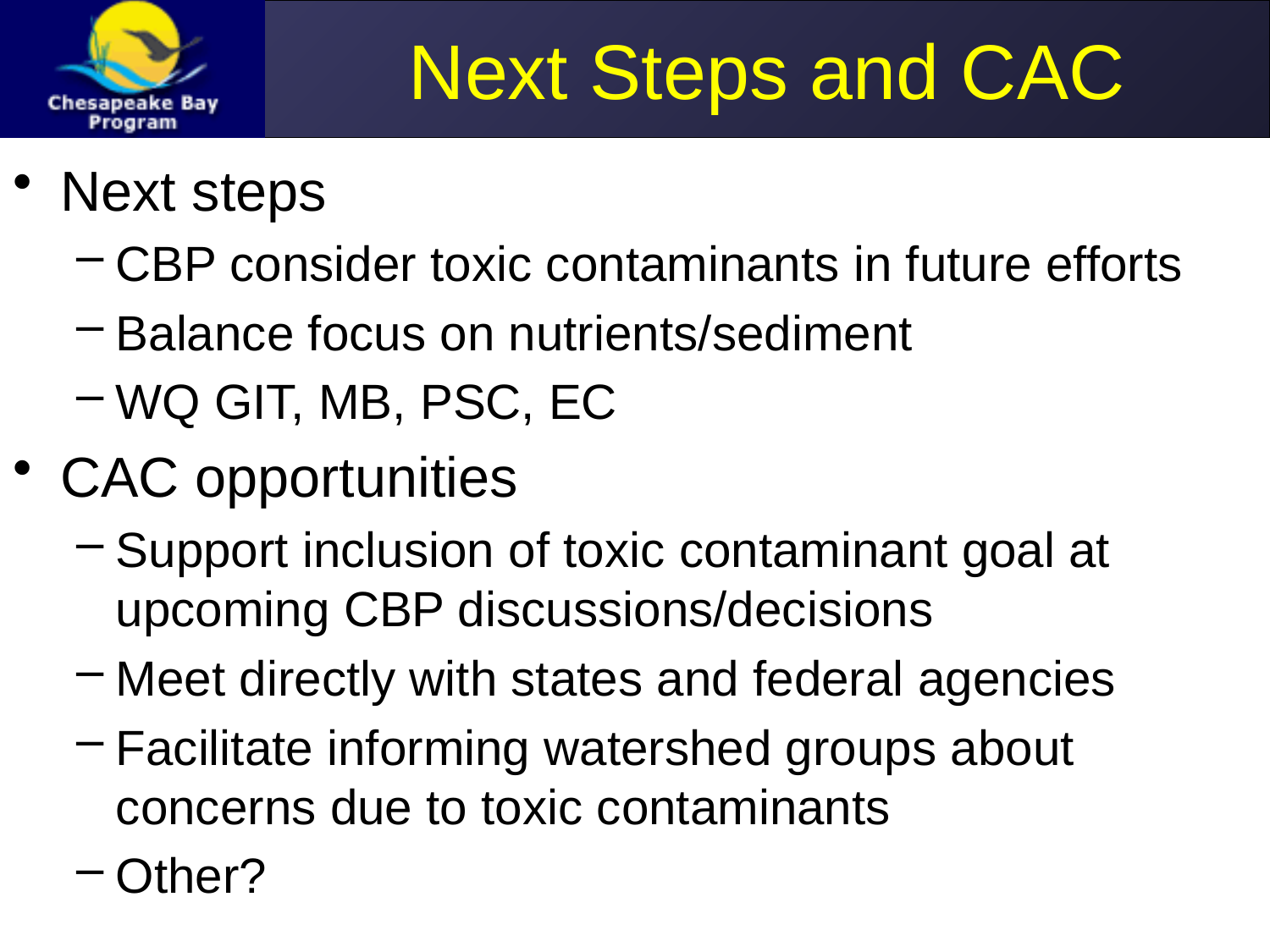

# Next Steps and CAC
Next steps
CBP consider toxic contaminants in future efforts
Balance focus on nutrients/sediment
WQ GIT, MB, PSC, EC
CAC opportunities
Support inclusion of toxic contaminant goal at upcoming CBP discussions/decisions
Meet directly with states and federal agencies
Facilitate informing watershed groups about concerns due to toxic contaminants
Other?